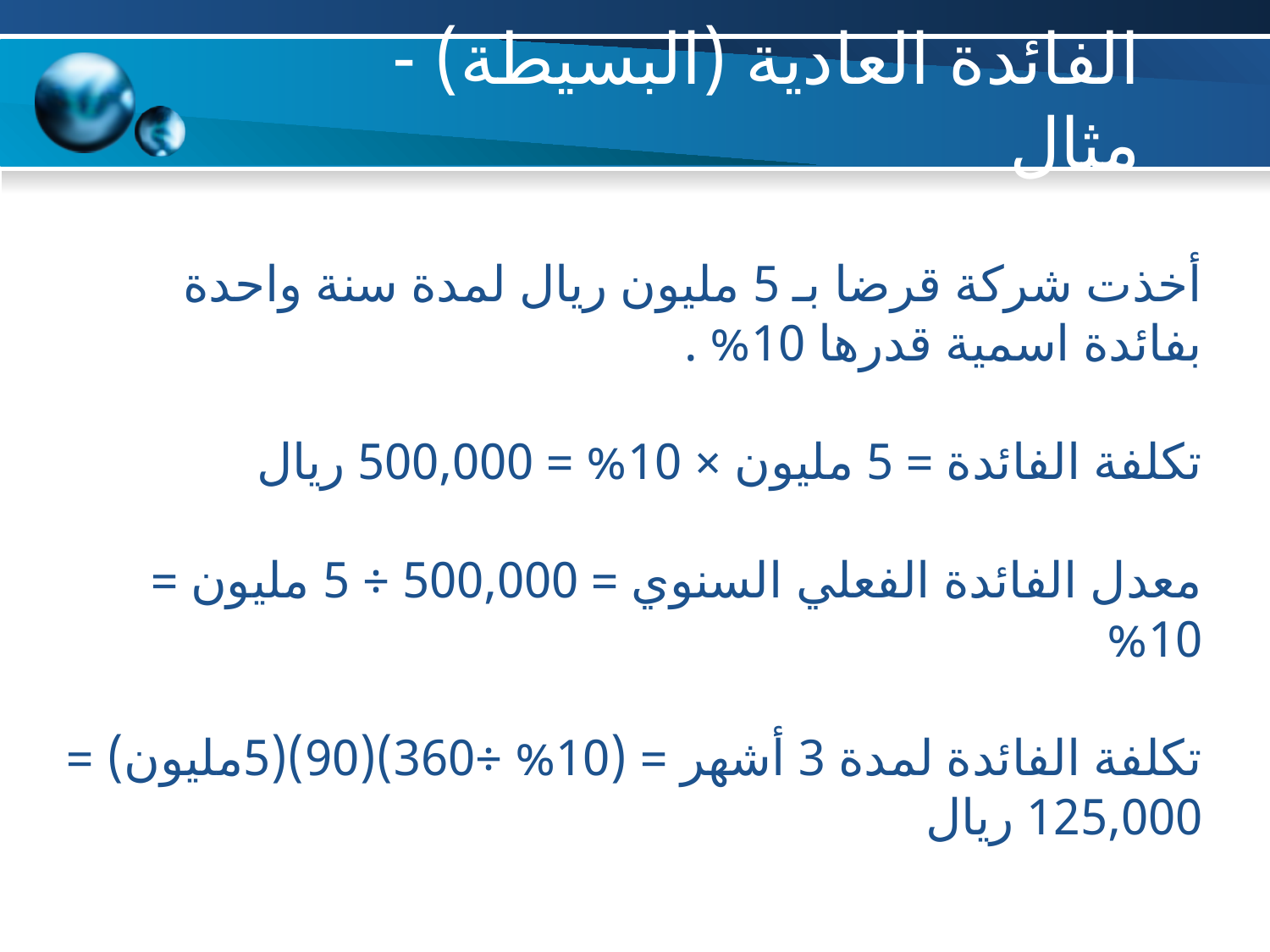

# الفائدة العادية (البسيطة) - مثال
أخذت شركة قرضا بـ 5 مليون ريال لمدة سنة واحدة بفائدة اسمية قدرها 10% .

تكلفة الفائدة = 5 مليون × 10% = 500,000 ريال

معدل الفائدة الفعلي السنوي = 500,000 ÷ 5 مليون = 10%

تكلفة الفائدة لمدة 3 أشهر = (10% ÷360)(90)(5مليون) = 125,000 ريال